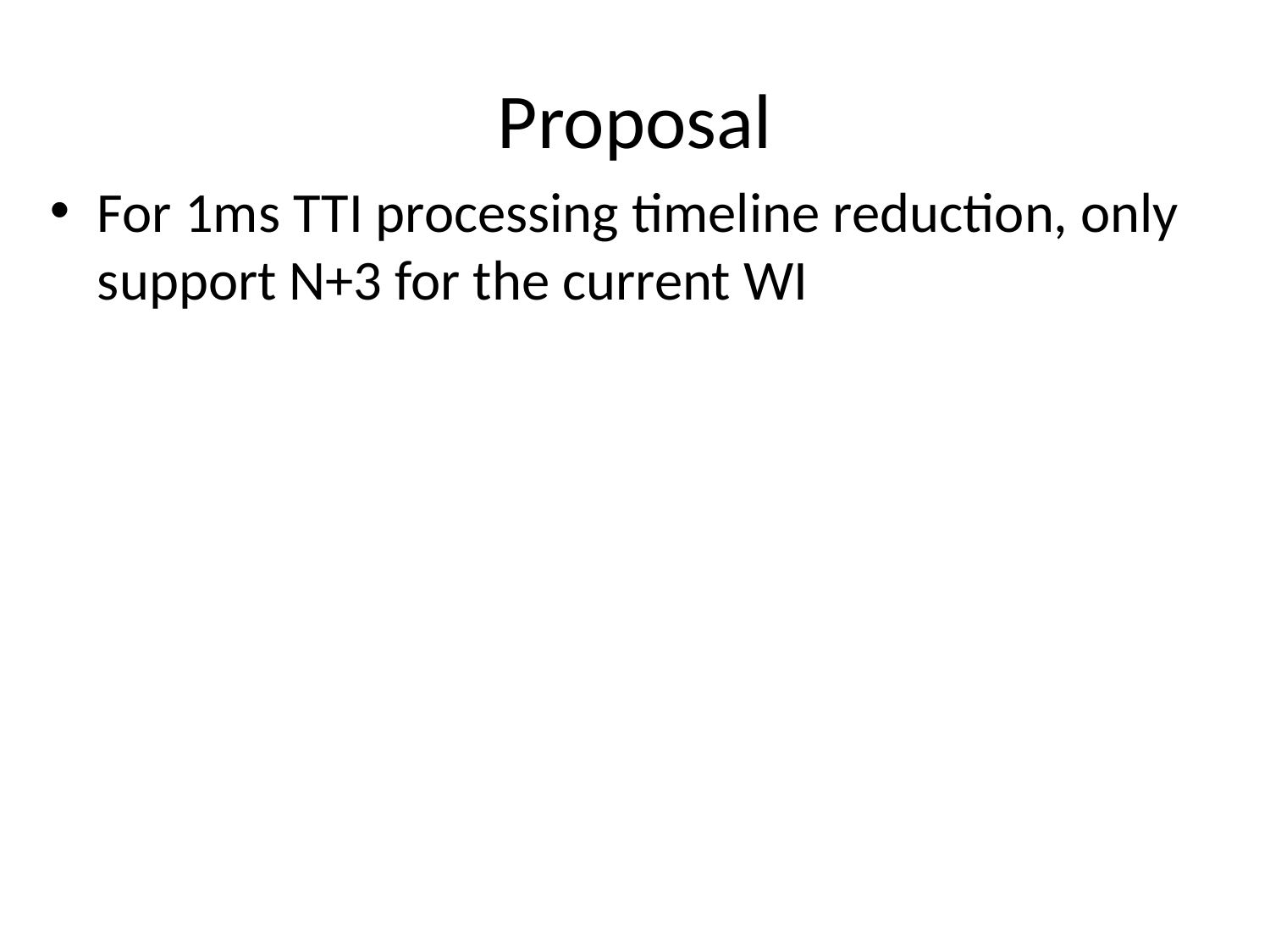

# Proposal
For 1ms TTI processing timeline reduction, only support N+3 for the current WI